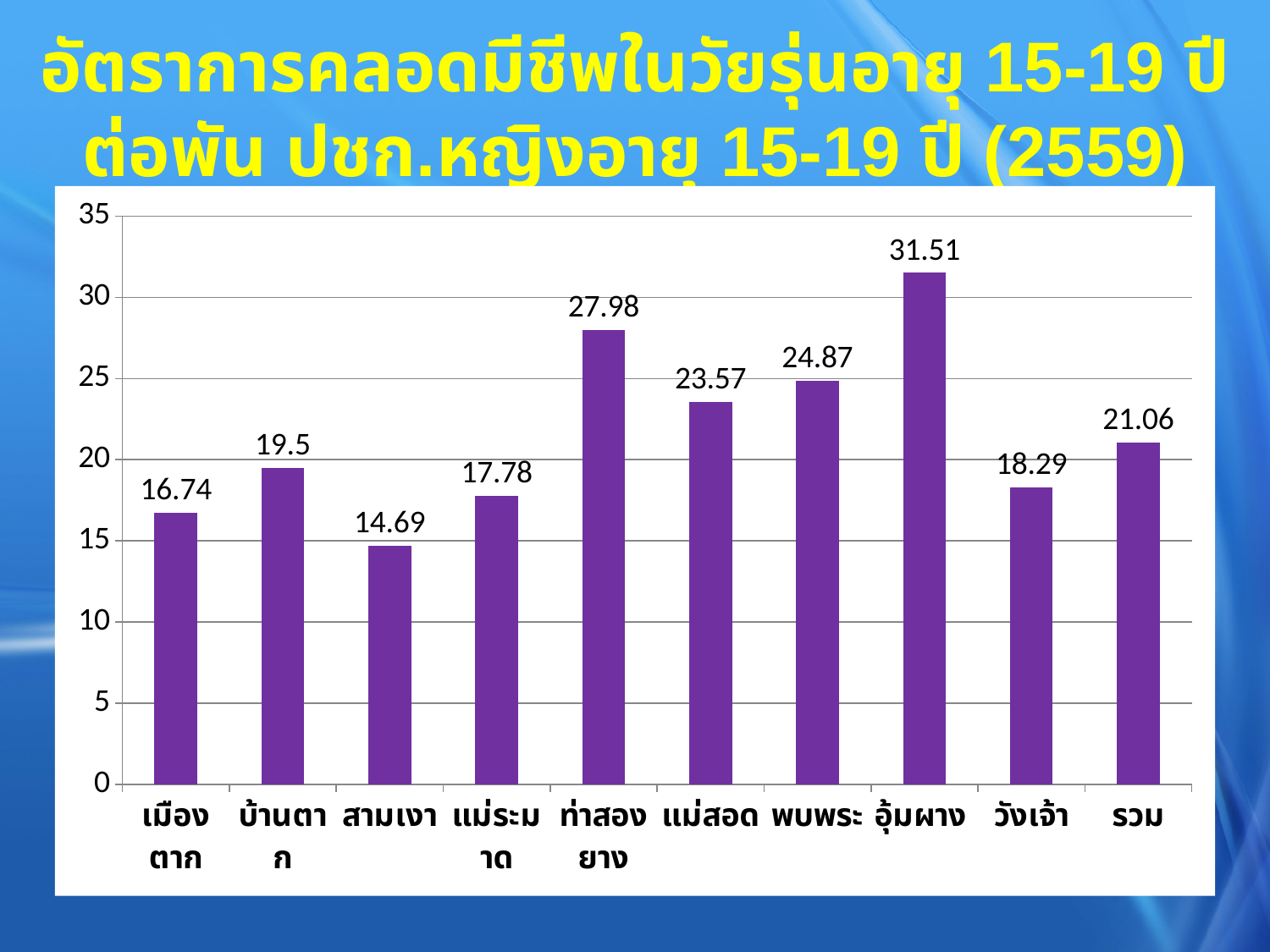

อัตราการคลอดมีชีพในวัยรุ่นอายุ 15-19 ปี
ต่อพัน ปชก.หญิงอายุ 15-19 ปี (2559)

### Chart

| Category | ชุดข้อมูล 1 |
|---|---|
| เมืองตาก | 16.74 |
| บ้านตาก | 19.5 |
| สามเงา | 14.69 |
| แม่ระมาด | 17.78 |
| ท่าสองยาง | 27.98 |
| แม่สอด | 23.57 |
| พบพระ | 24.87 |
| อุ้มผาง  | 31.51 |
| วังเจ้า | 18.29 |
| รวม | 21.06 |